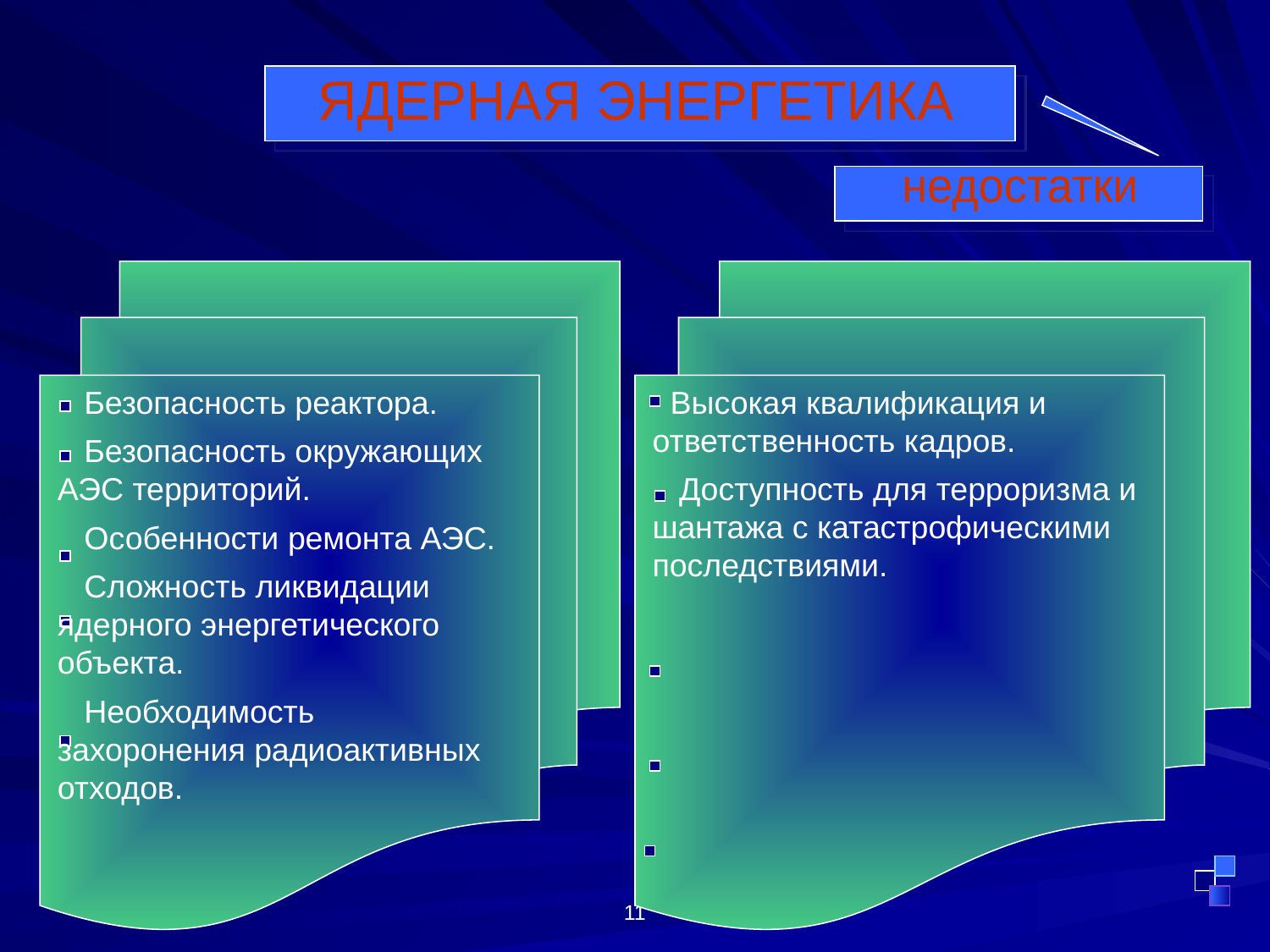

ЯДЕРНАЯ ЭНЕРГЕТИКА

недостатки

   Безопасность реактора.
   Безопасность окружающих  АЭС территорий.
   Особенности ремонта АЭС.
   Сложность ликвидации ядерного энергетического объекта.
   Необходимость захоронения радиоактивных отходов.

  Высокая квалификация и ответственность кадров.
   Доступность для терроризма и шантажа с катастрофическими последствиями.

11